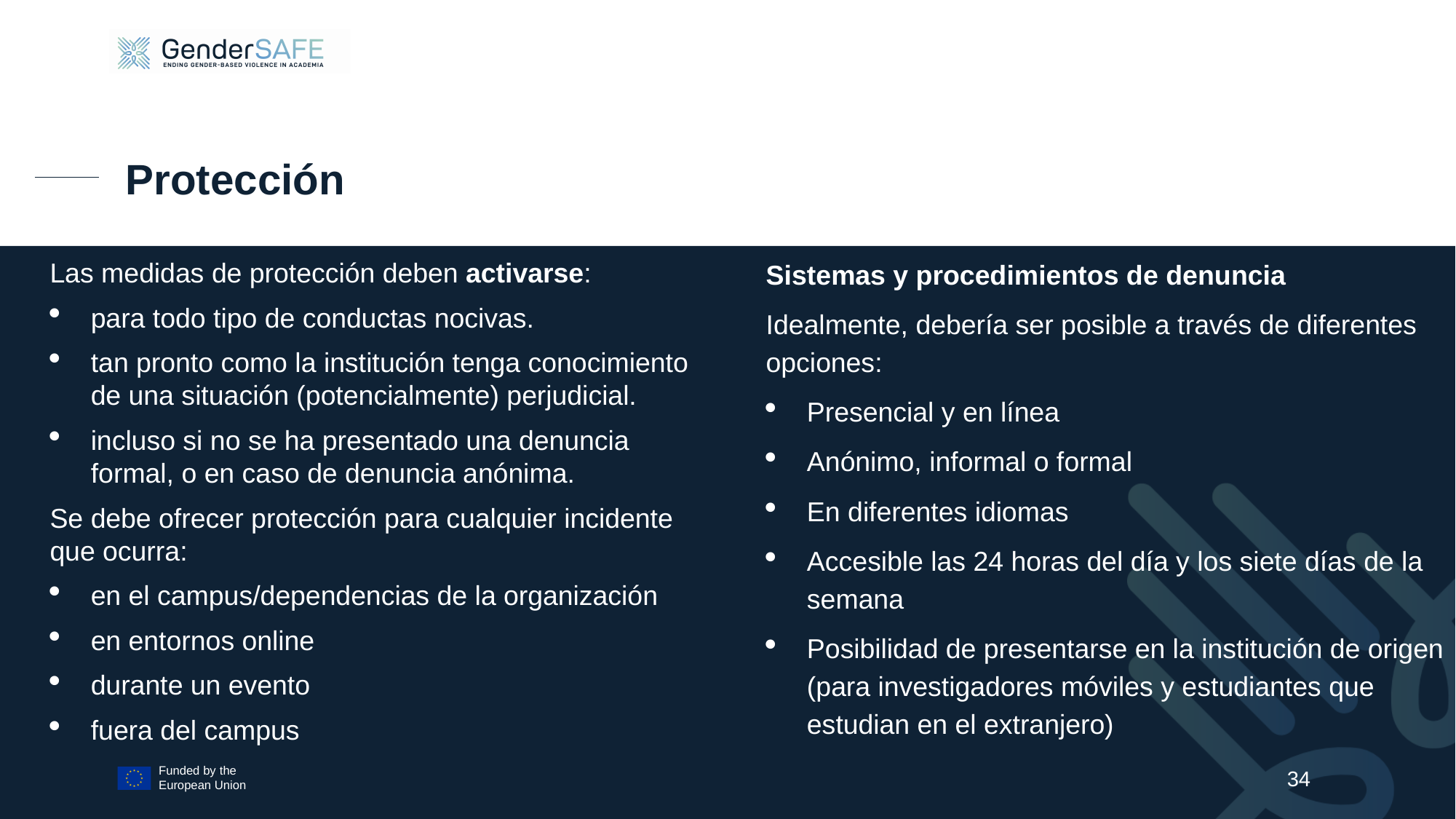

# Protección
Sistemas y procedimientos de denuncia
Idealmente, debería ser posible a través de diferentes opciones:
Presencial y en línea
Anónimo, informal o formal
En diferentes idiomas
Accesible las 24 horas del día y los siete días de la semana
Posibilidad de presentarse en la institución de origen (para investigadores móviles y estudiantes que estudian en el extranjero)
Las medidas de protección deben activarse:
para todo tipo de conductas nocivas.
tan pronto como la institución tenga conocimiento de una situación (potencialmente) perjudicial.
incluso si no se ha presentado una denuncia formal, o en caso de denuncia anónima.
Se debe ofrecer protección para cualquier incidente que ocurra:
en el campus/dependencias de la organización
en entornos online
durante un evento
fuera del campus